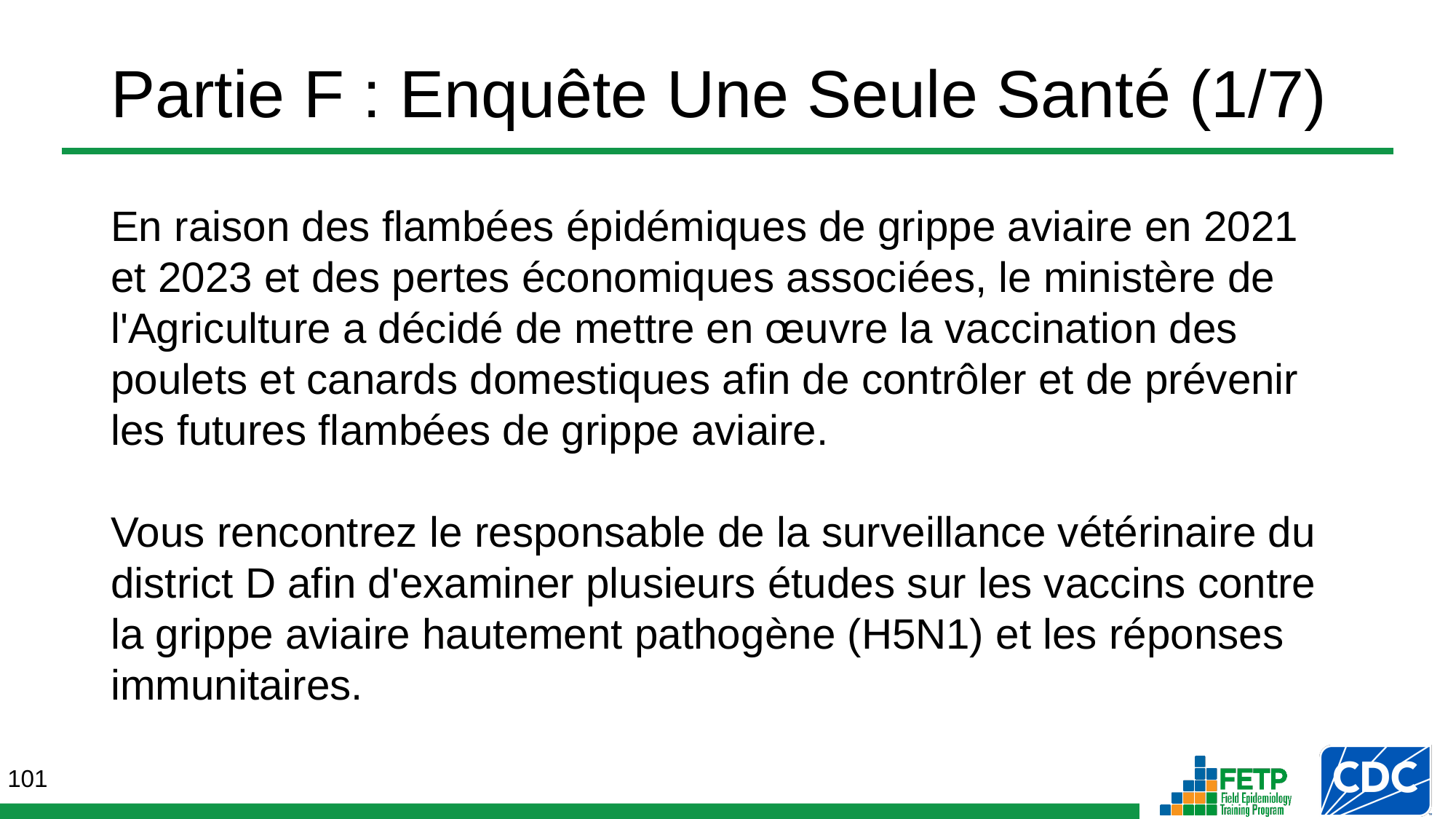

# Partie F : Enquête Une Seule Santé (1/7)
En raison des flambées épidémiques de grippe aviaire en 2021 et 2023 et des pertes économiques associées, le ministère de l'Agriculture a décidé de mettre en œuvre la vaccination des poulets et canards domestiques afin de contrôler et de prévenir les futures flambées de grippe aviaire.

Vous rencontrez le responsable de la surveillance vétérinaire du district D afin d'examiner plusieurs études sur les vaccins contre la grippe aviaire hautement pathogène (H5N1) et les réponses immunitaires.